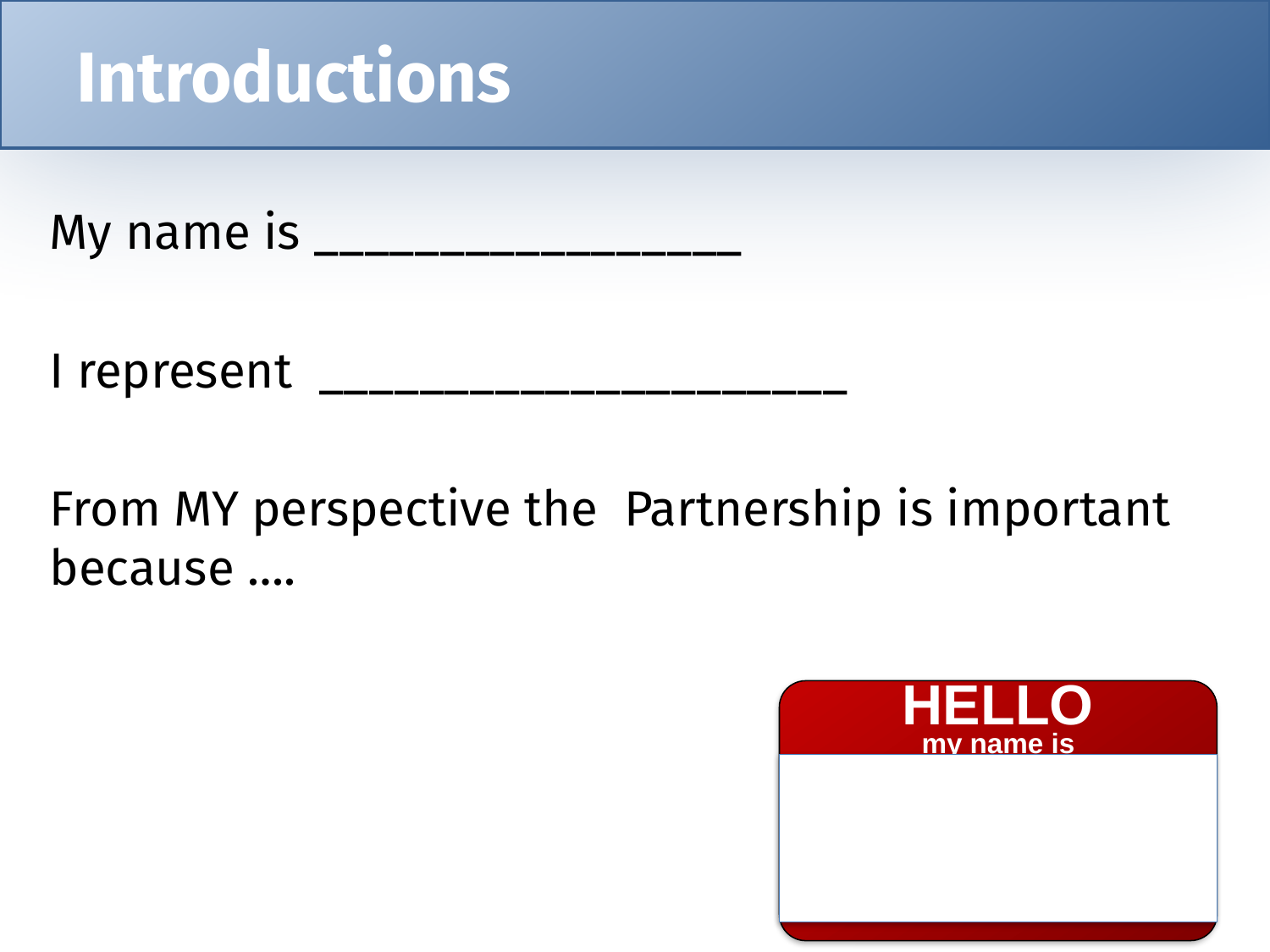

# Introductions
My name is _________________

I represent  _____________________

From MY perspective the  Partnership is important because ….

HELLO
my name is

4